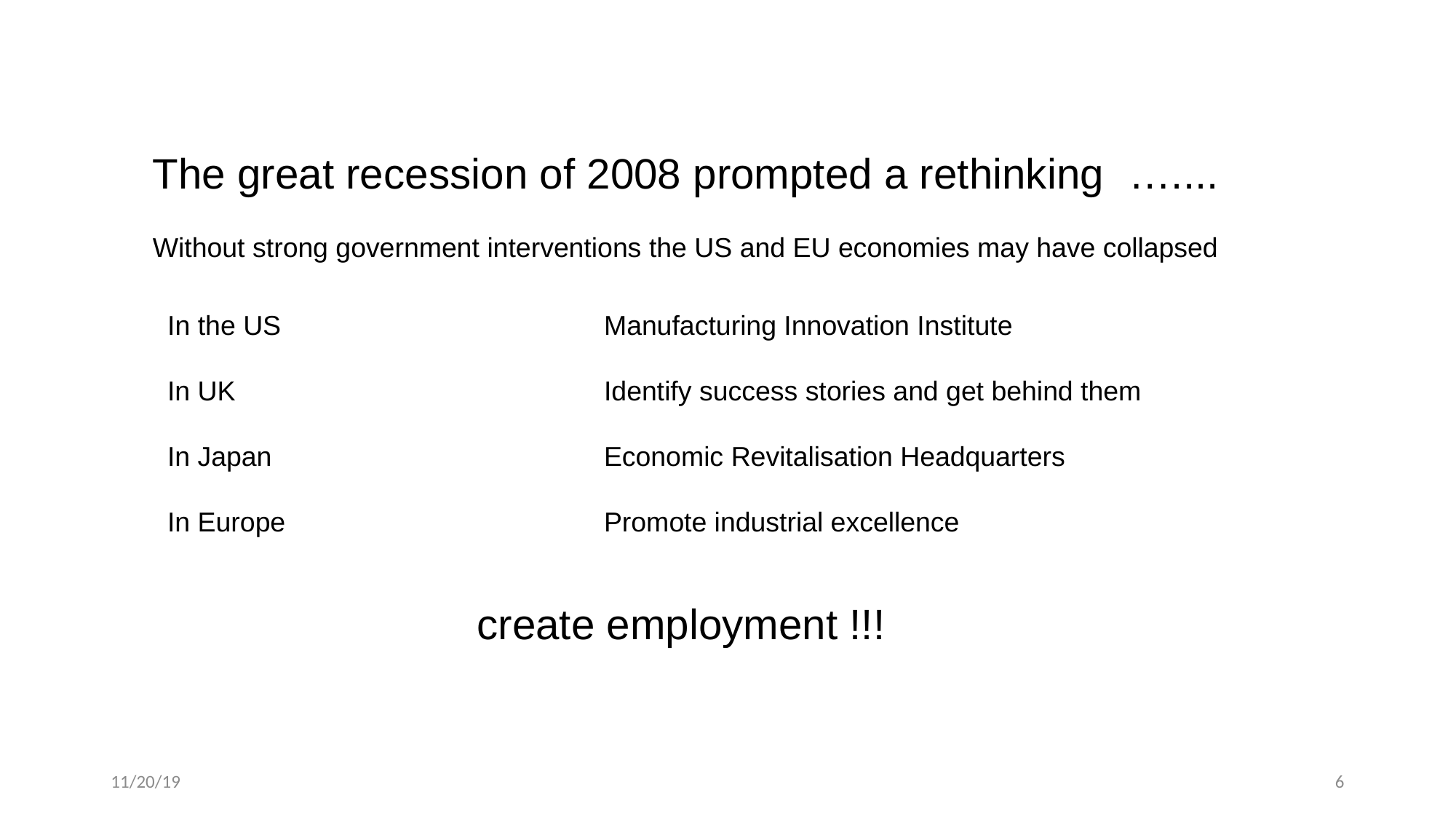

The great recession of 2008 prompted a rethinking  …....

Without strong government interventions the US and EU economies may have collapsed

In the US 			Manufacturing Innovation Institute

In UK				Identify success stories and get behind them

In Japan				Economic Revitalisation Headquarters

In Europe 			Promote industrial excellence
 create employment !!!

11/20/19

6